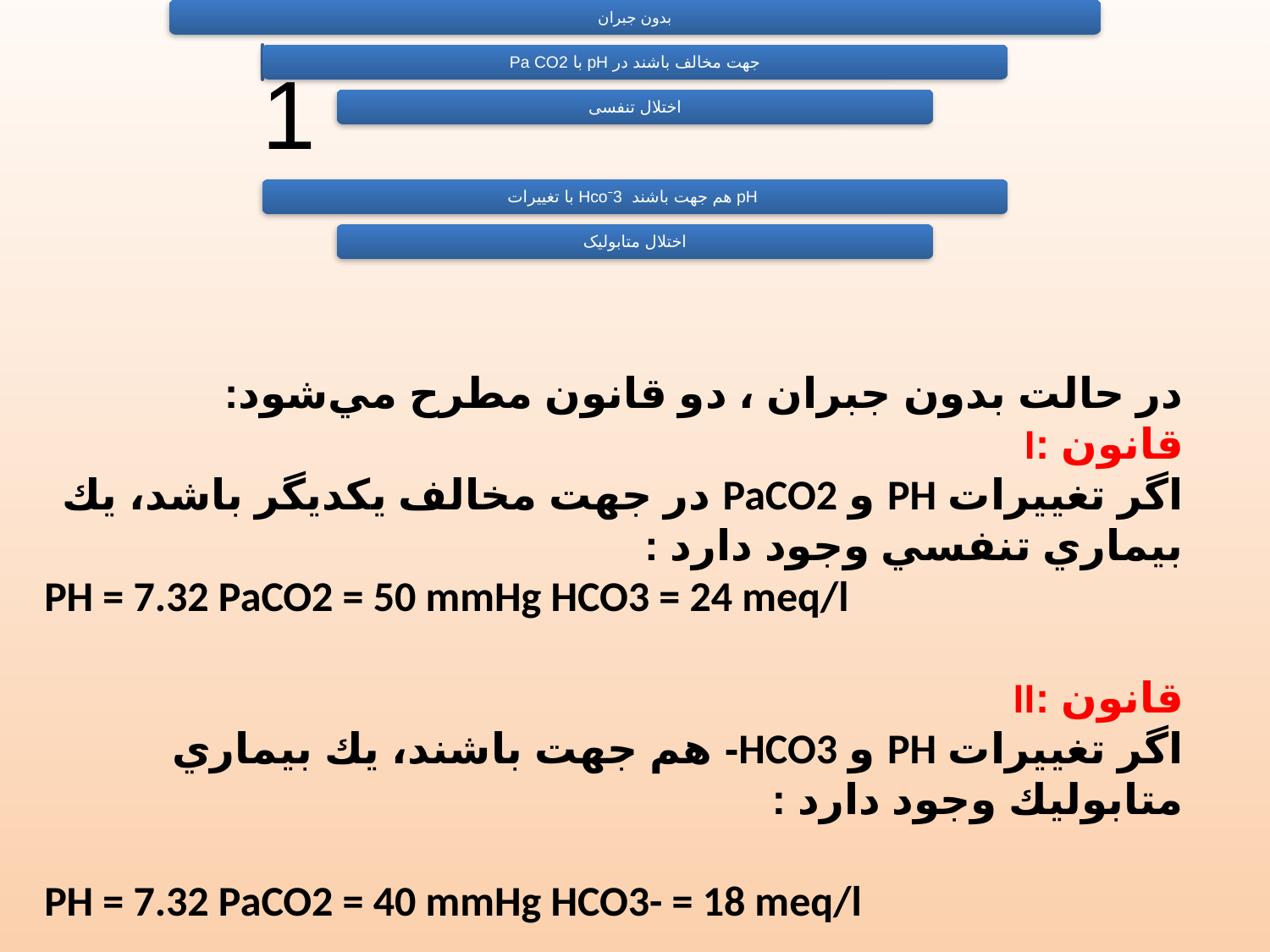

بدون جبران
2
1
در حالت بدون جبران ، دو قانون مطرح مي‌شود:
قانون :I
اگر تغييرات PH و PaCO2 در جهت مخالف يكديگر باشد، يك بيماري تنفسي وجود دارد :
PH = 7.32 PaCO2 = 50 mmHg HCO3 = 24 meq/l
قانون :II
اگر تغييرات PH و HCO3- هم جهت باشند، يك بيماري متابوليك وجود دارد :
PH = 7.32 PaCO2 = 40 mmHg HCO3- = 18 meq/l